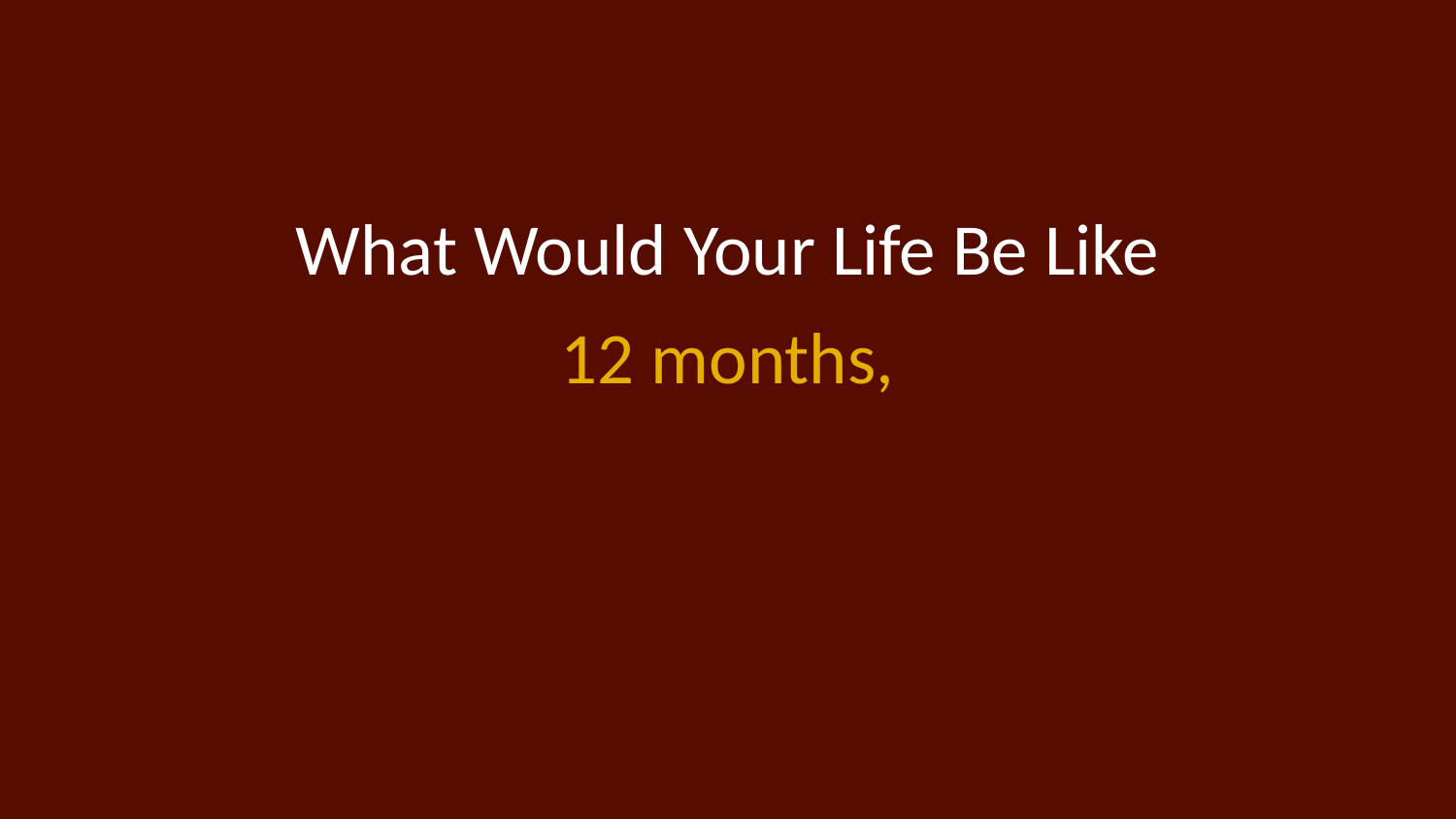

What Would Your Life Be Like
12 months,